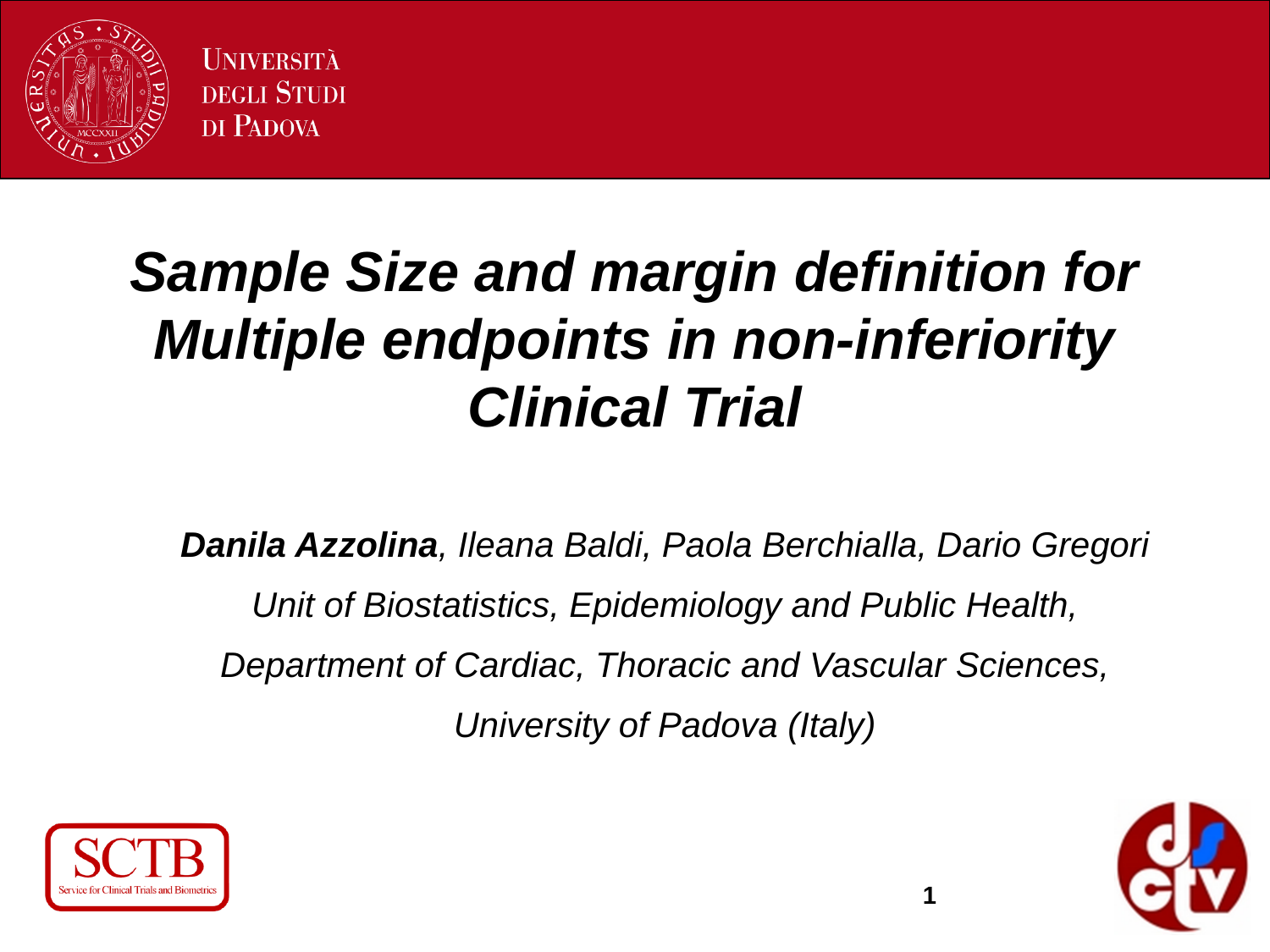

Sample Size and margin definition for Multiple endpoints in non-inferiority Clinical Trial
Danila Azzolina, Ileana Baldi, Paola Berchialla, Dario Gregori
Unit of Biostatistics, Epidemiology and Public Health,
Department of Cardiac, Thoracic and Vascular Sciences,
University of Padova (Italy)
1